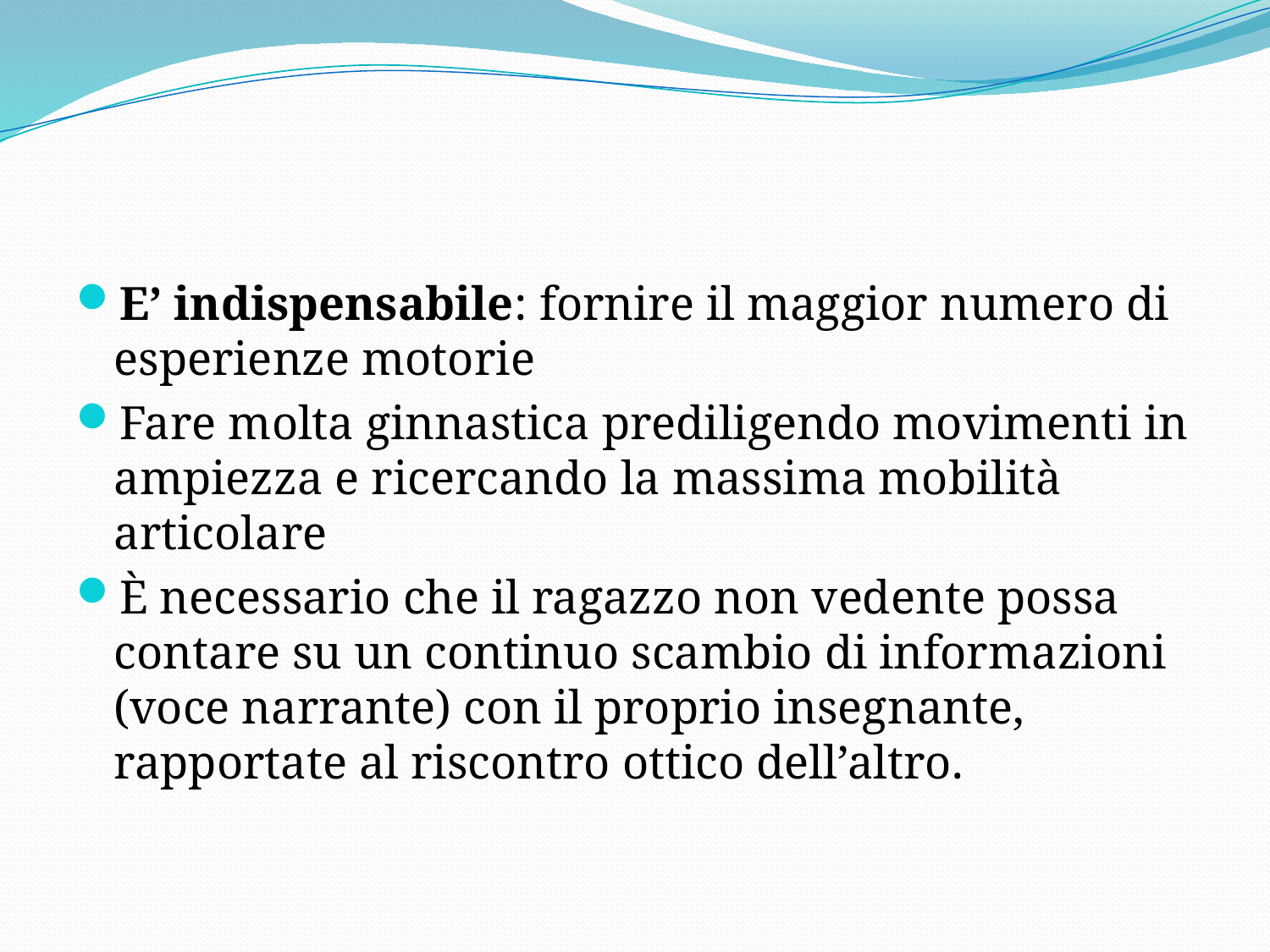

#
E’ indispensabile: fornire il maggior numero di esperienze motorie
Fare molta ginnastica prediligendo movimenti in ampiezza e ricercando la massima mobilità articolare
È necessario che il ragazzo non vedente possa contare su un continuo scambio di informazioni (voce narrante) con il proprio insegnante, rapportate al riscontro ottico dell’altro.